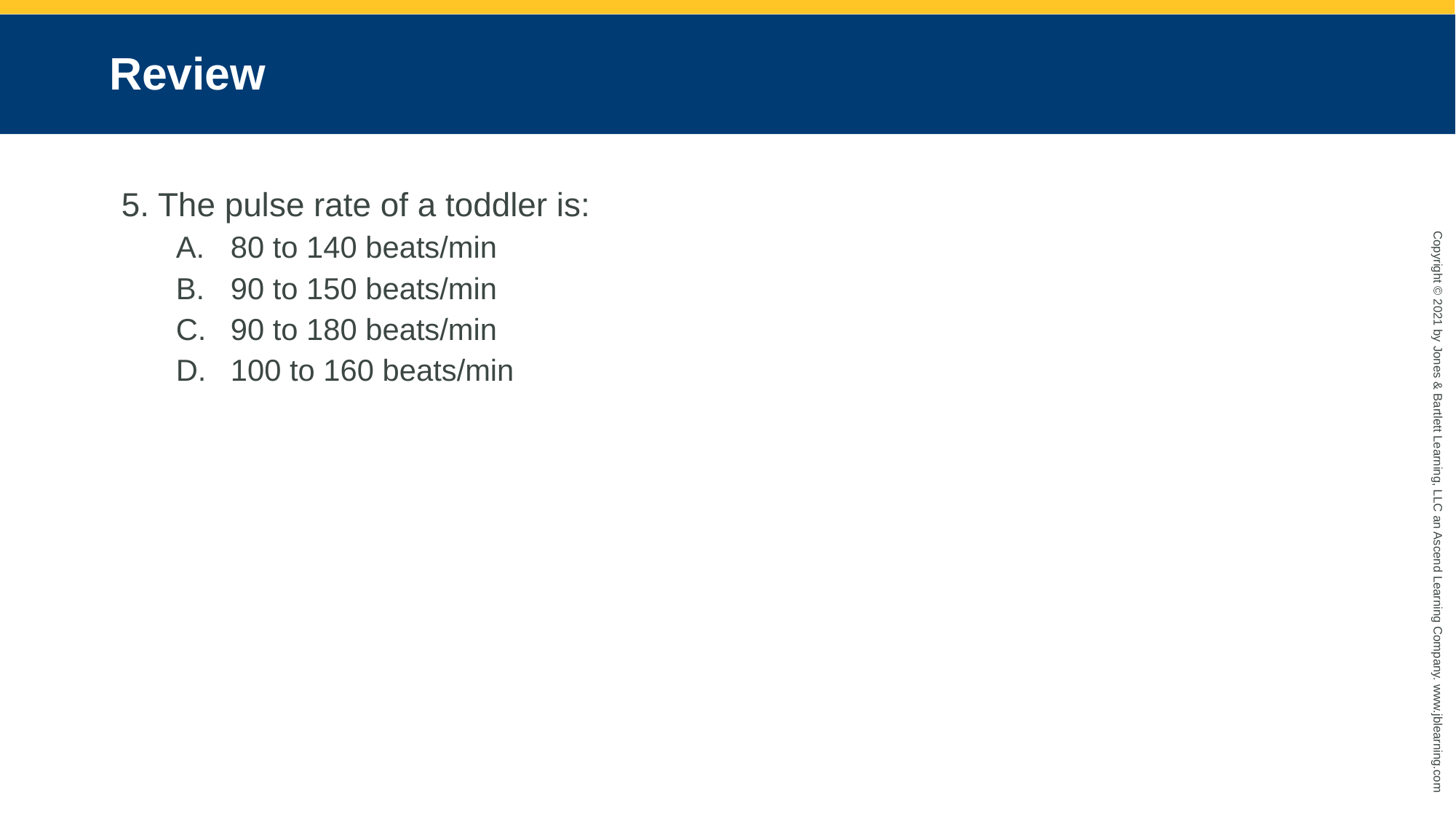

# Review
5. The pulse rate of a toddler is:
80 to 140 beats/min
90 to 150 beats/min
90 to 180 beats/min
100 to 160 beats/min